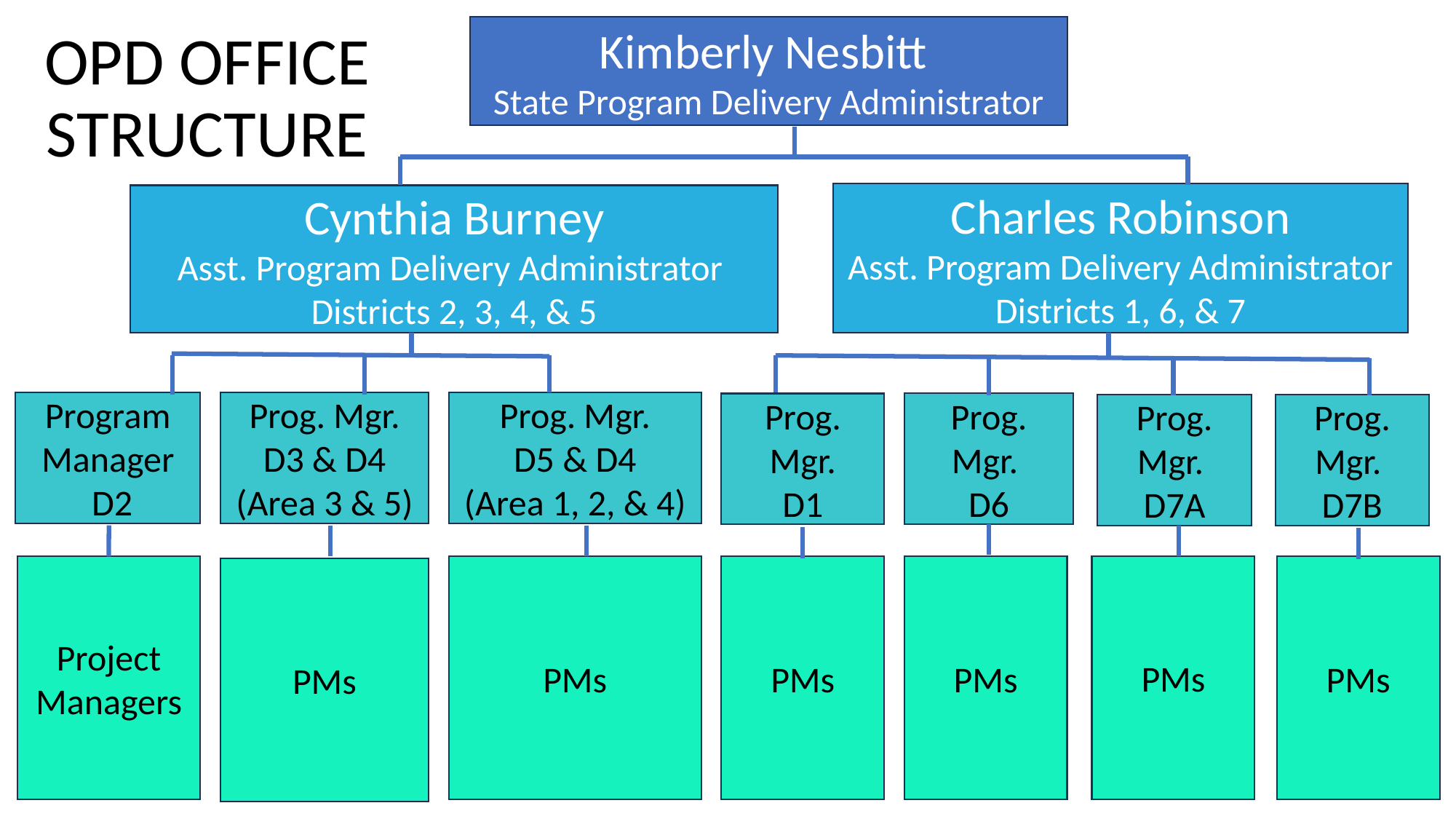

Kimberly Nesbitt
State Program Delivery Administrator
# OPD OFFICE STRUCTURE
Charles Robinson
Asst. Program Delivery Administrator
Districts 1, 6, & 7
Cynthia Burney
Asst. Program Delivery Administrator
Districts 2, 3, 4, & 5
Prog. Mgr.
 D3 & D4
(Area 3 & 5)
Program Manager
 D2
Prog. Mgr.
 D5 & D4
(Area 1, 2, & 4)
Prog. Mgr.
D6
Prog. Mgr.
D1
Prog. Mgr.
D7A
Prog. Mgr.
D7B
PMs
PMs
PMs
PMs
PMs
Project Managers
PMs